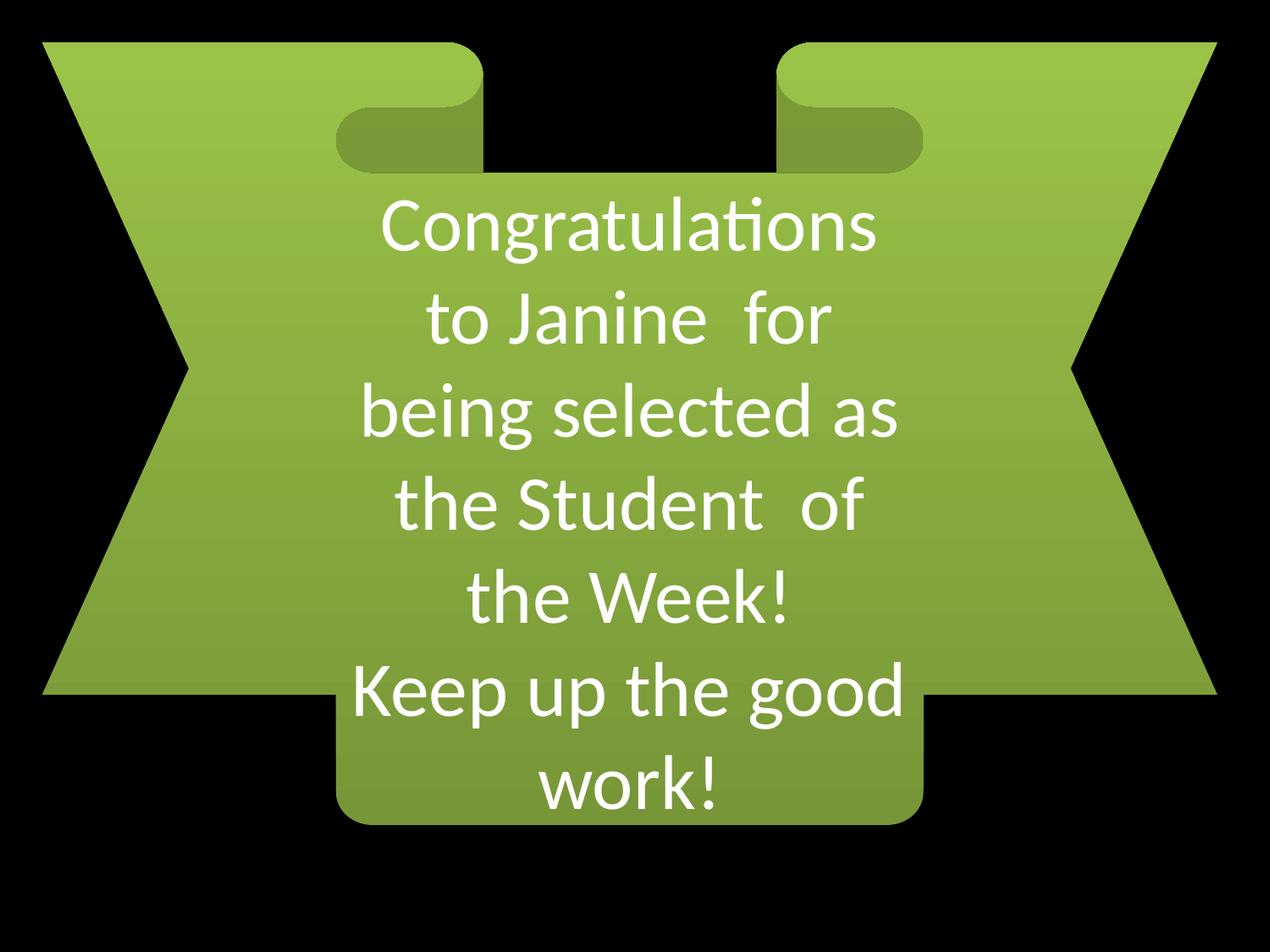

Congratulations to Janine  for being selected as the Student  of the Week!
Keep up the good work!